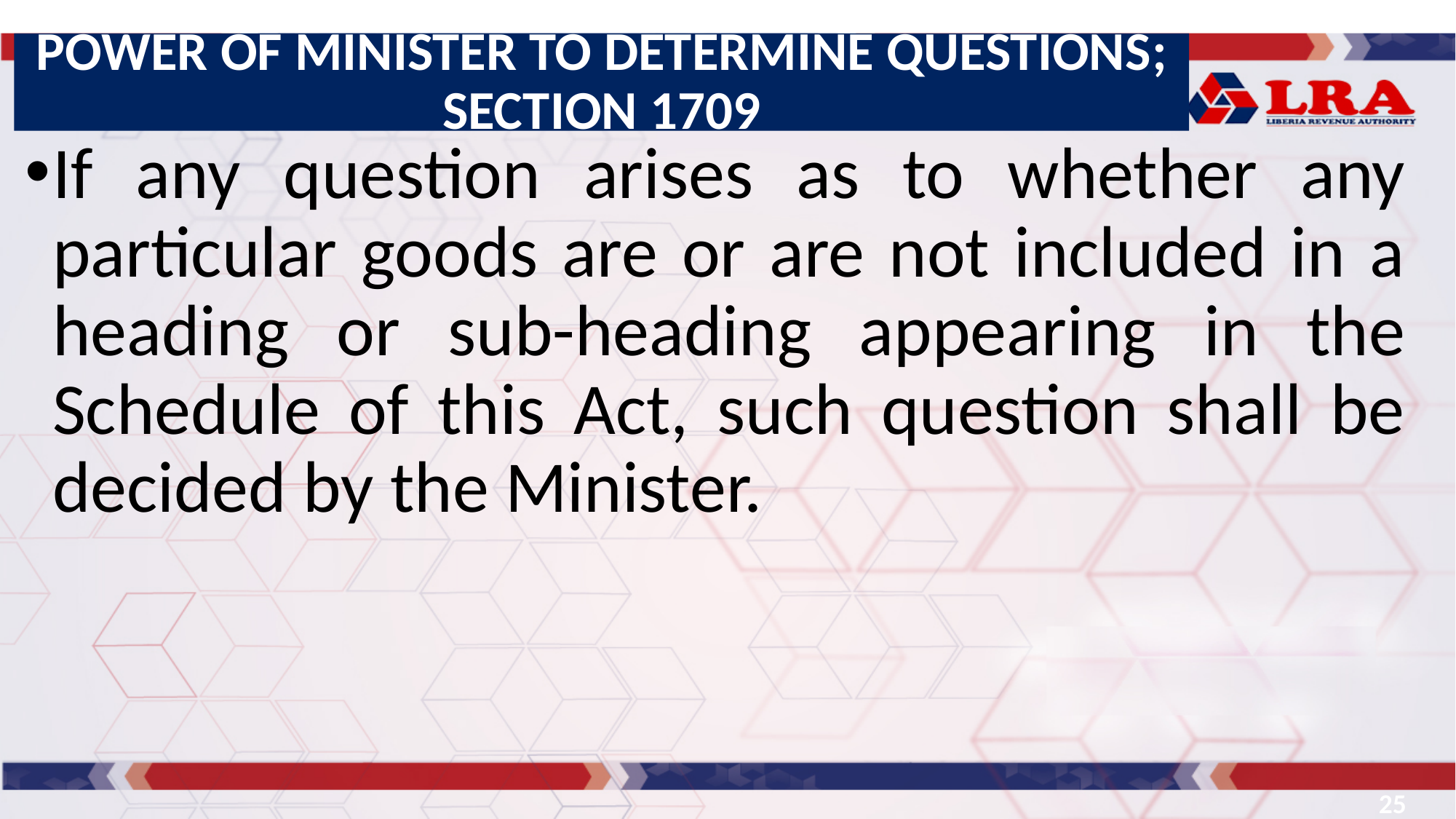

POWER OF MINISTER TO DETERMINE QUESTIONS; SECTION 1709
If any question arises as to whether any particular goods are or are not included in a heading or sub-heading appearing in the Schedule of this Act, such question shall be decided by the Minister.

25